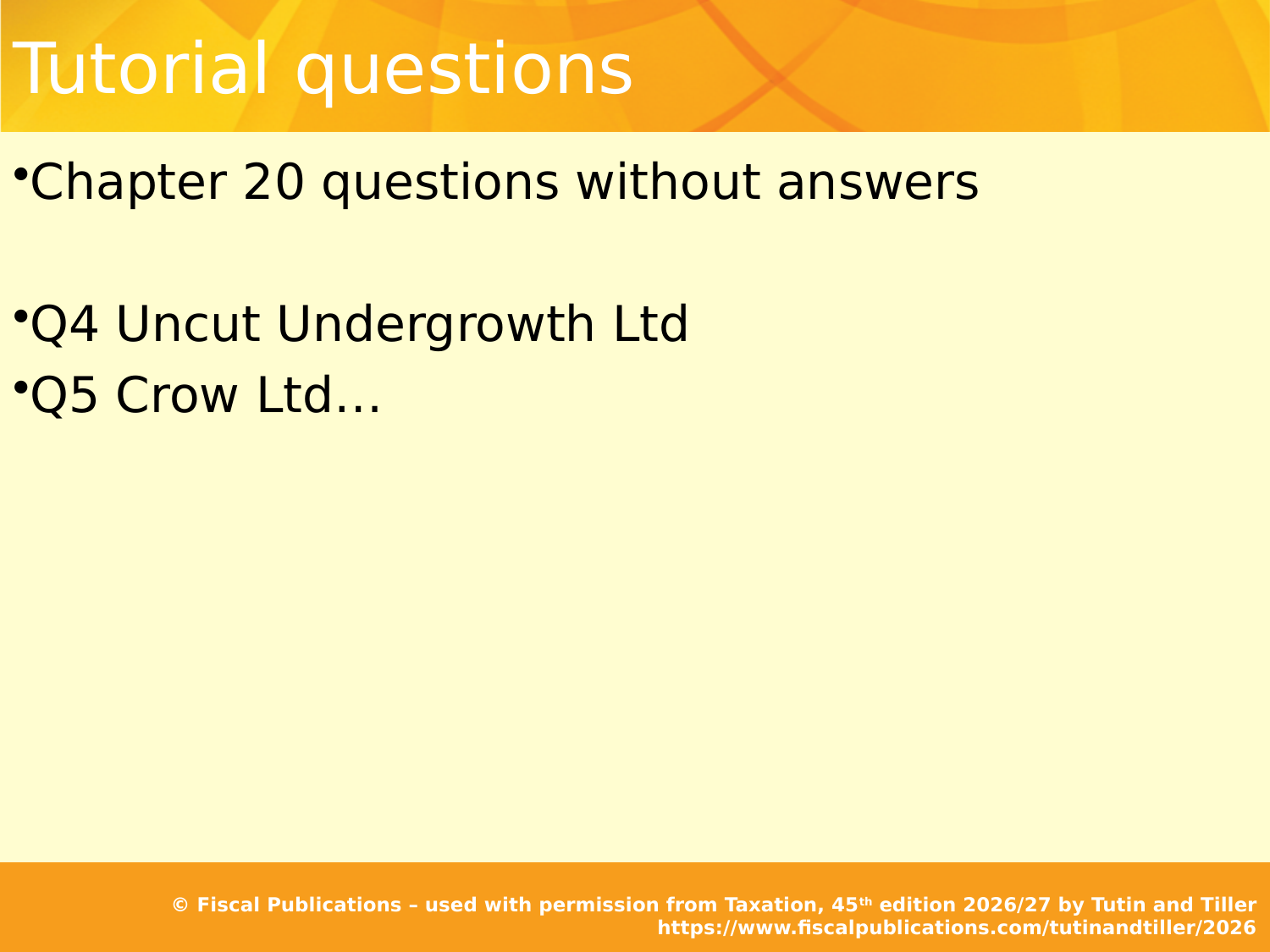

# Tutorial questions
Chapter 20 questions without answers

Q4 Uncut Undergrowth Ltd
Q5 Crow Ltd…